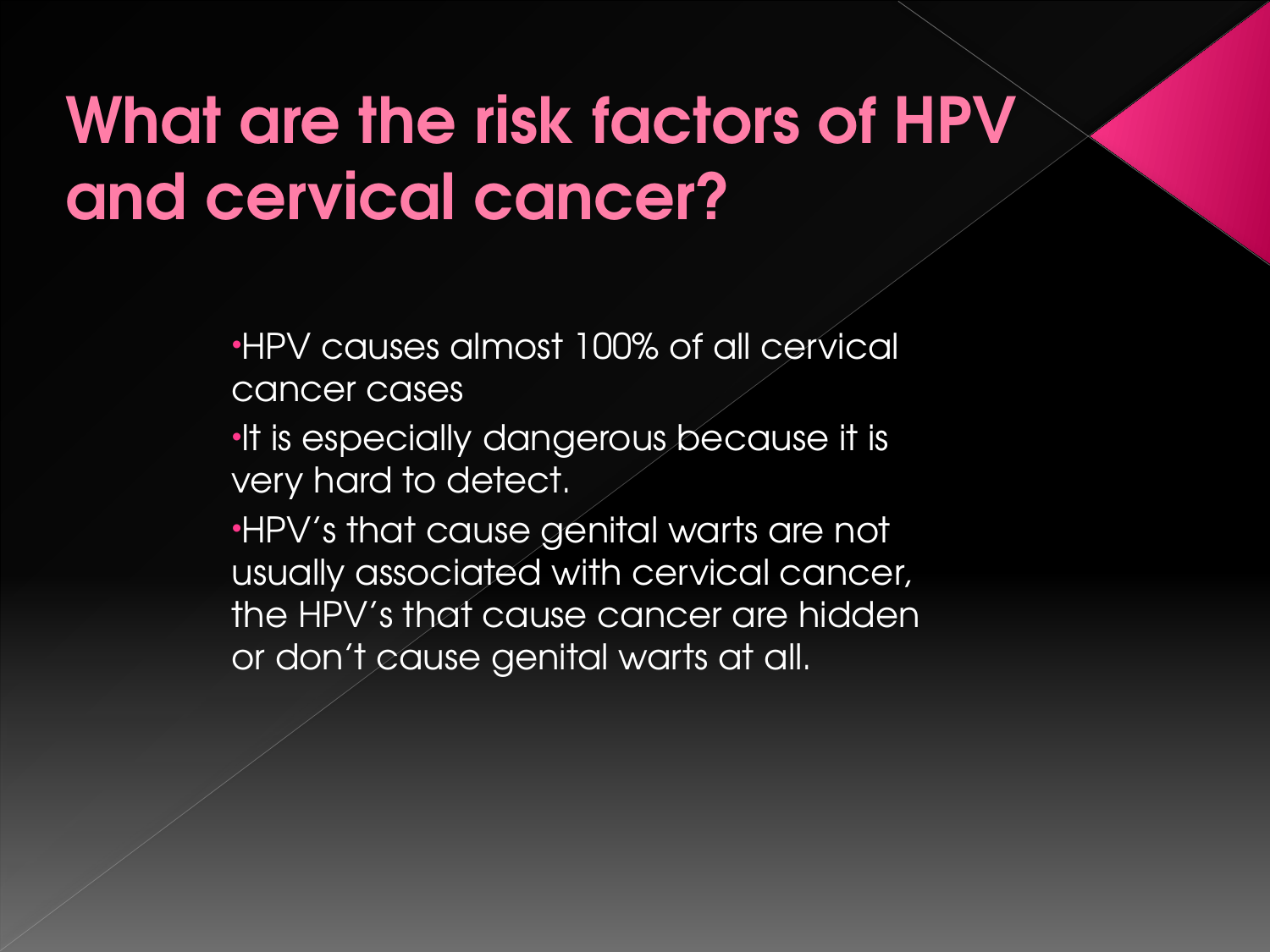

# What are the risk factors of HPV and cervical cancer?
HPV causes almost 100% of all cervical cancer cases
It is especially dangerous because it is very hard to detect.
HPV’s that cause genital warts are not usually associated with cervical cancer, the HPV’s that cause cancer are hidden or don’t cause genital warts at all.